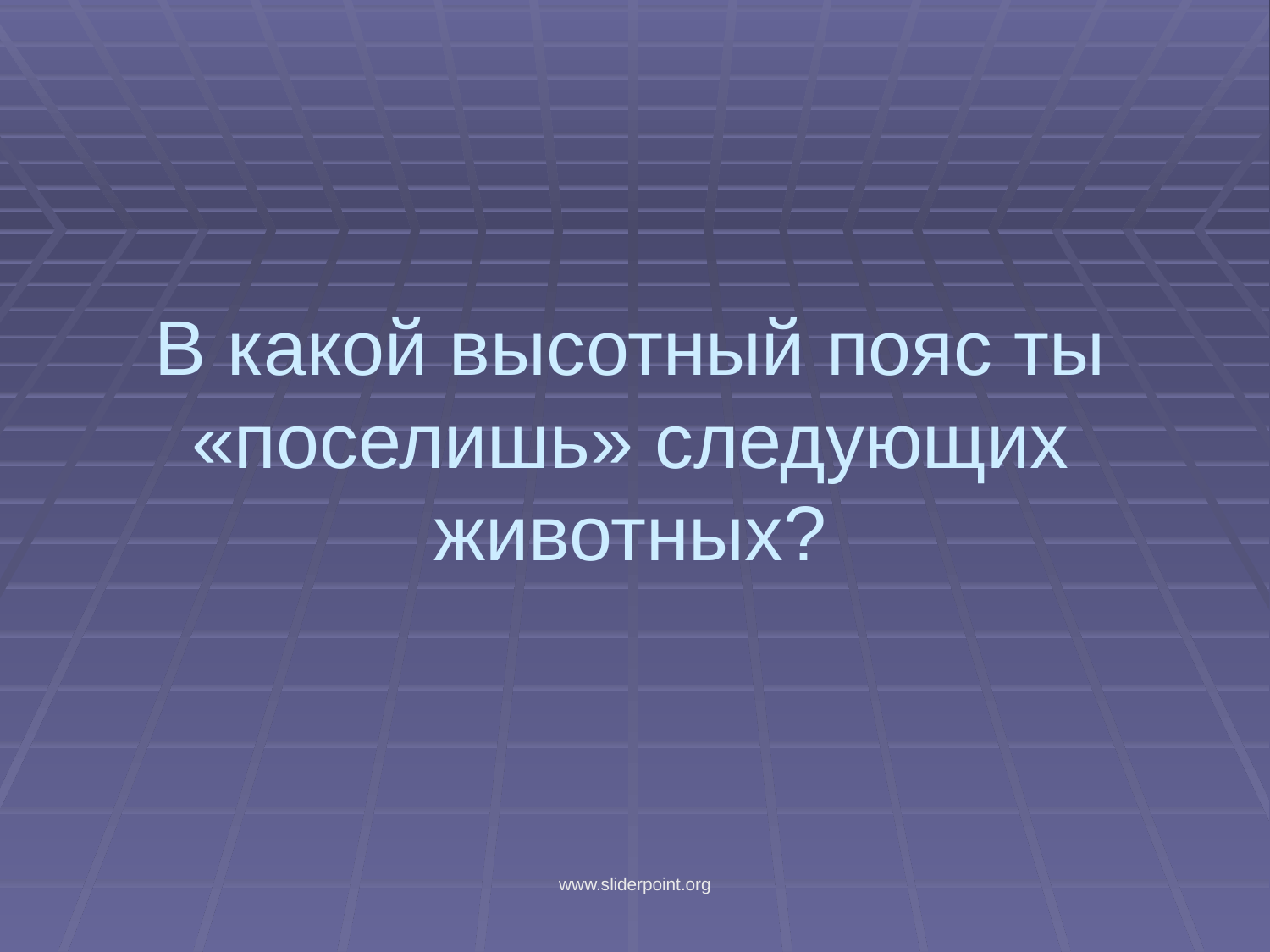

# В какой высотный пояс ты «поселишь» следующих животных?
www.sliderpoint.org